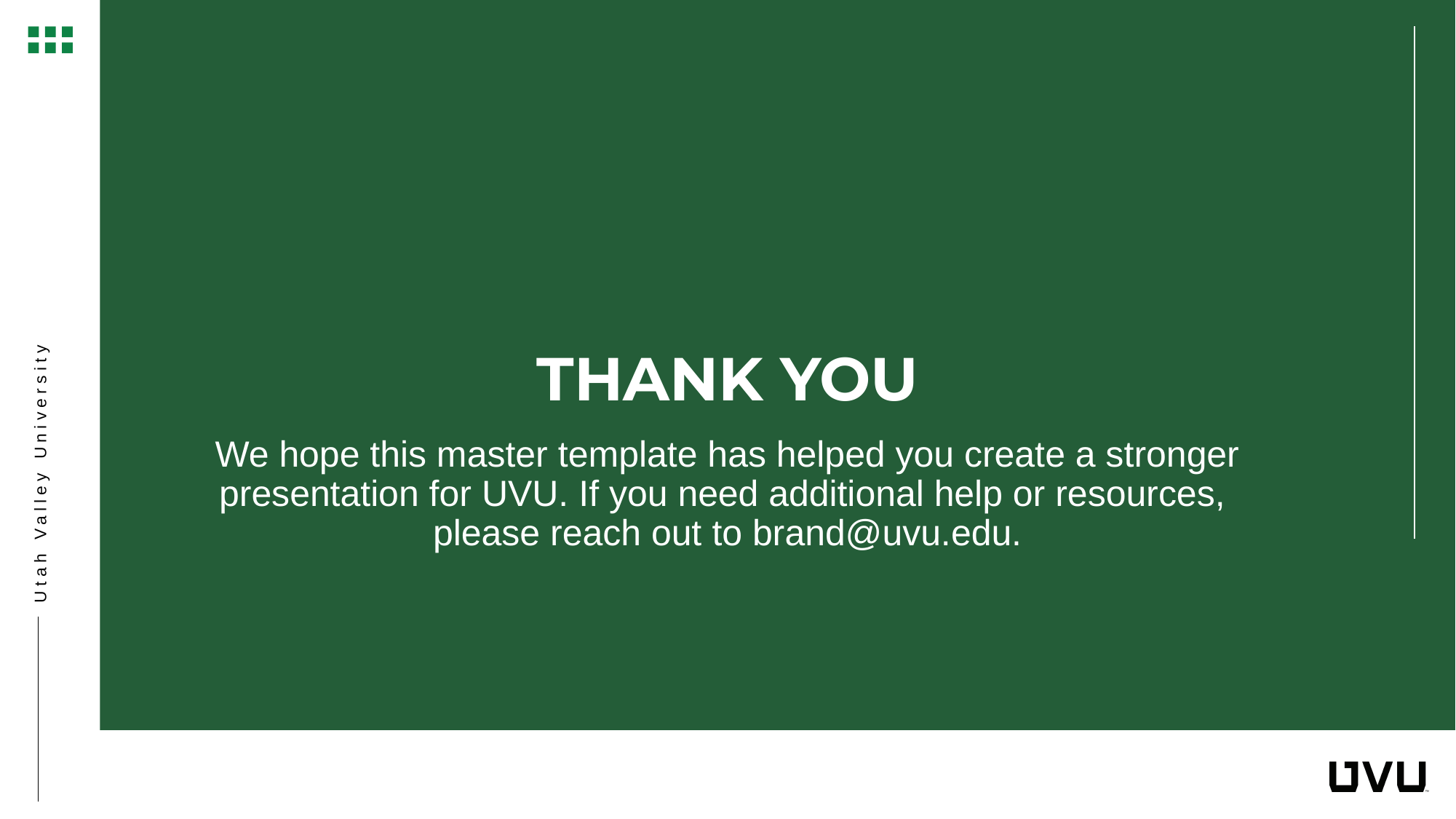

# THANK YOU
We hope this master template has helped you create a stronger presentation for UVU. If you need additional help or resources,
please reach out to brand@uvu.edu.